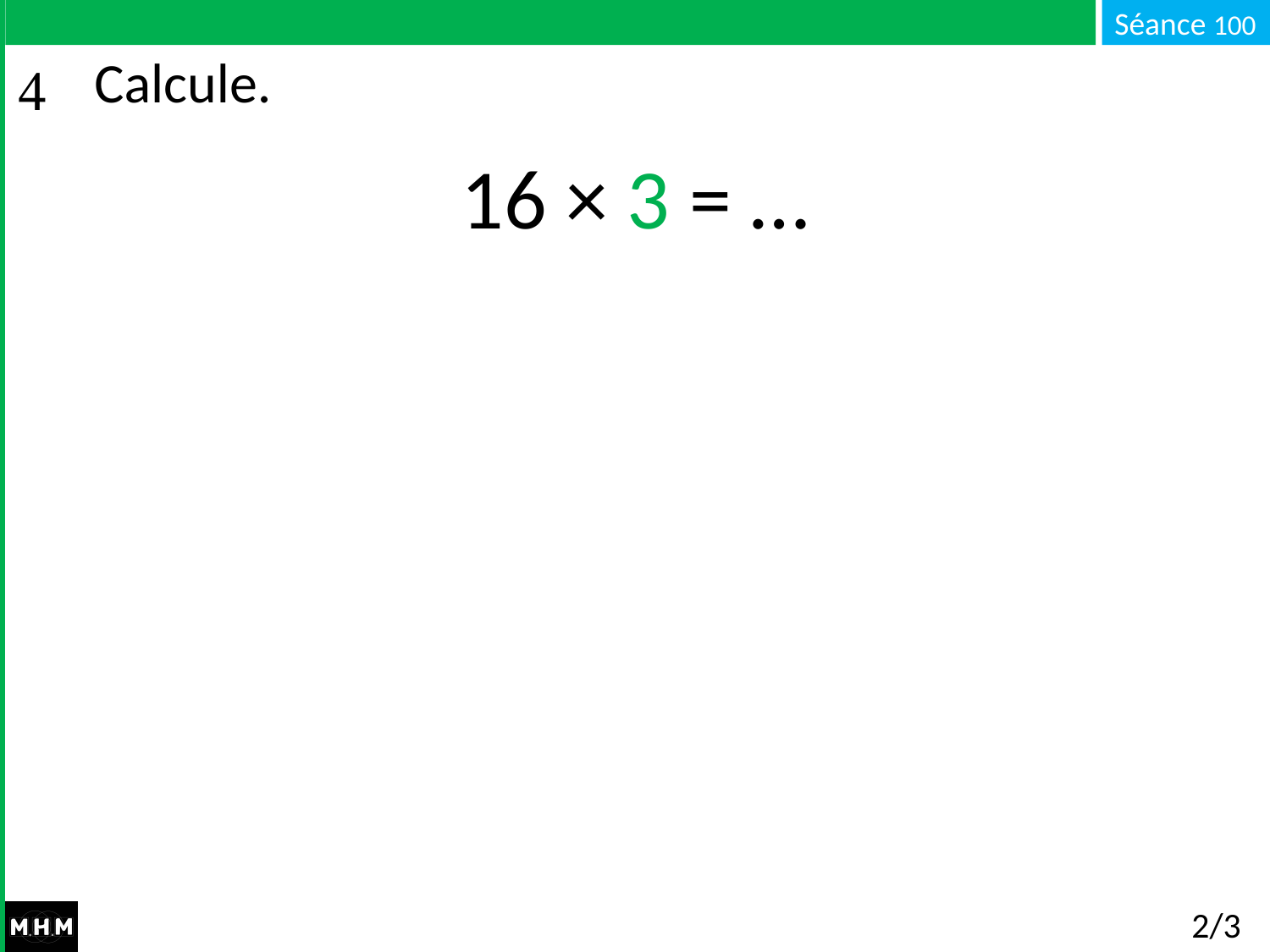

# Calcule.
16 × 3 = …
2/3